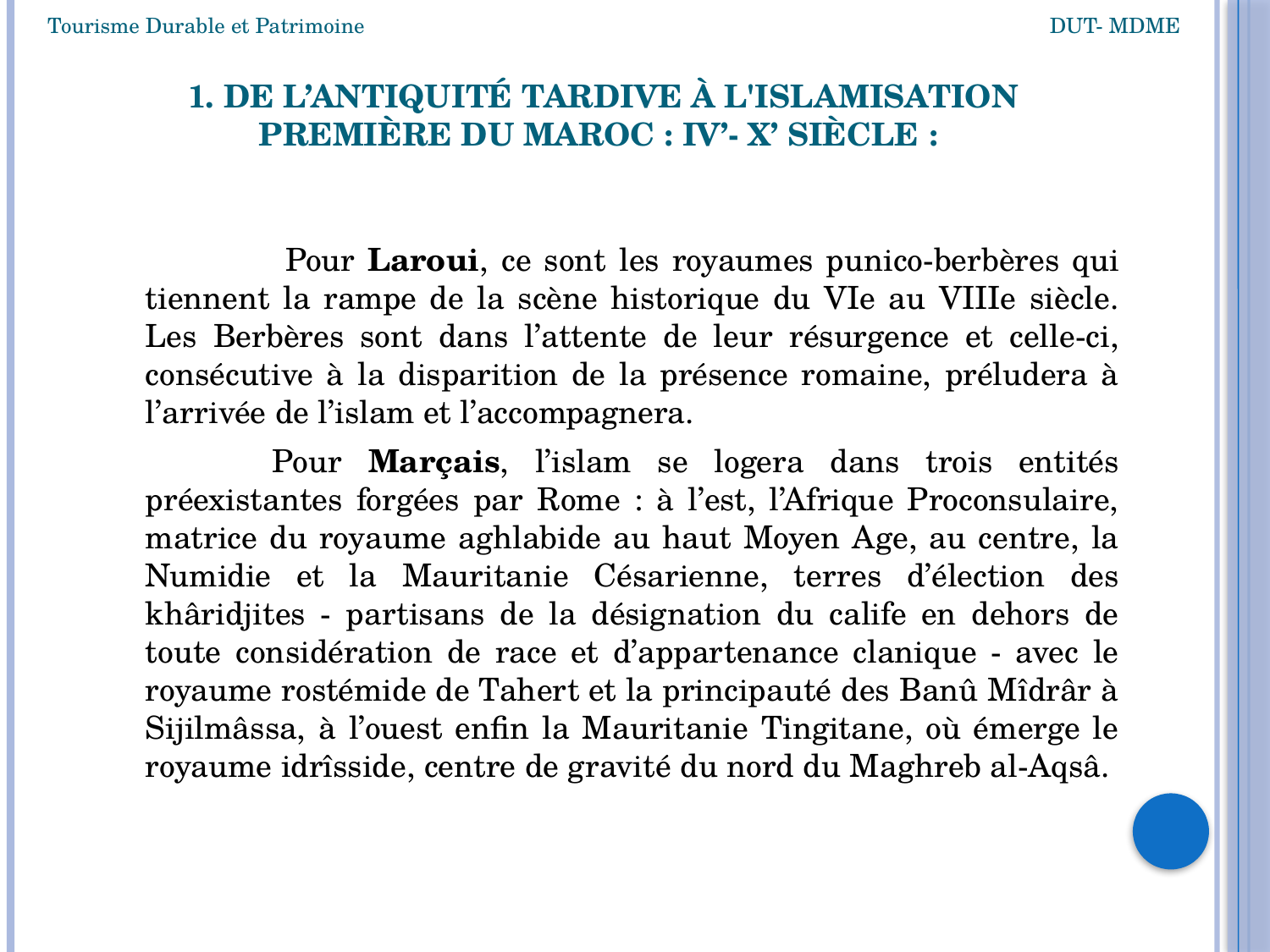

Tourisme Durable et Patrimoine                                                                                                                    DUT- MDME
# 1. De l’Antiquité tardive à l'islamisation première du Maroc : iv’- x’ siècle :
		 Pour Laroui, ce sont les royaumes punico-berbères qui tiennent la rampe de la scène historique du VIe au VIIIe siècle. Les Berbères sont dans l’attente de leur résurgence et celle-ci, consécutive à la disparition de la présence romaine, préludera à l’arrivée de l’islam et l’accompagnera.
		Pour Marçais, l’islam se logera dans trois entités préexistantes forgées par Rome : à l’est, l’Afrique Proconsulaire, matrice du royaume aghlabide au haut Moyen Age, au centre, la Numidie et la Mauritanie Césarienne, terres d’élection des khâridjites - partisans de la désignation du calife en dehors de toute considération de race et d’appartenance clanique - avec le royaume rostémide de Tahert et la principauté des Banû Mîdrâr à Sijilmâssa, à l’ouest enfin la Mauritanie Tingitane, où émerge le royaume idrîsside, centre de gravité du nord du Maghreb al-Aqsâ.